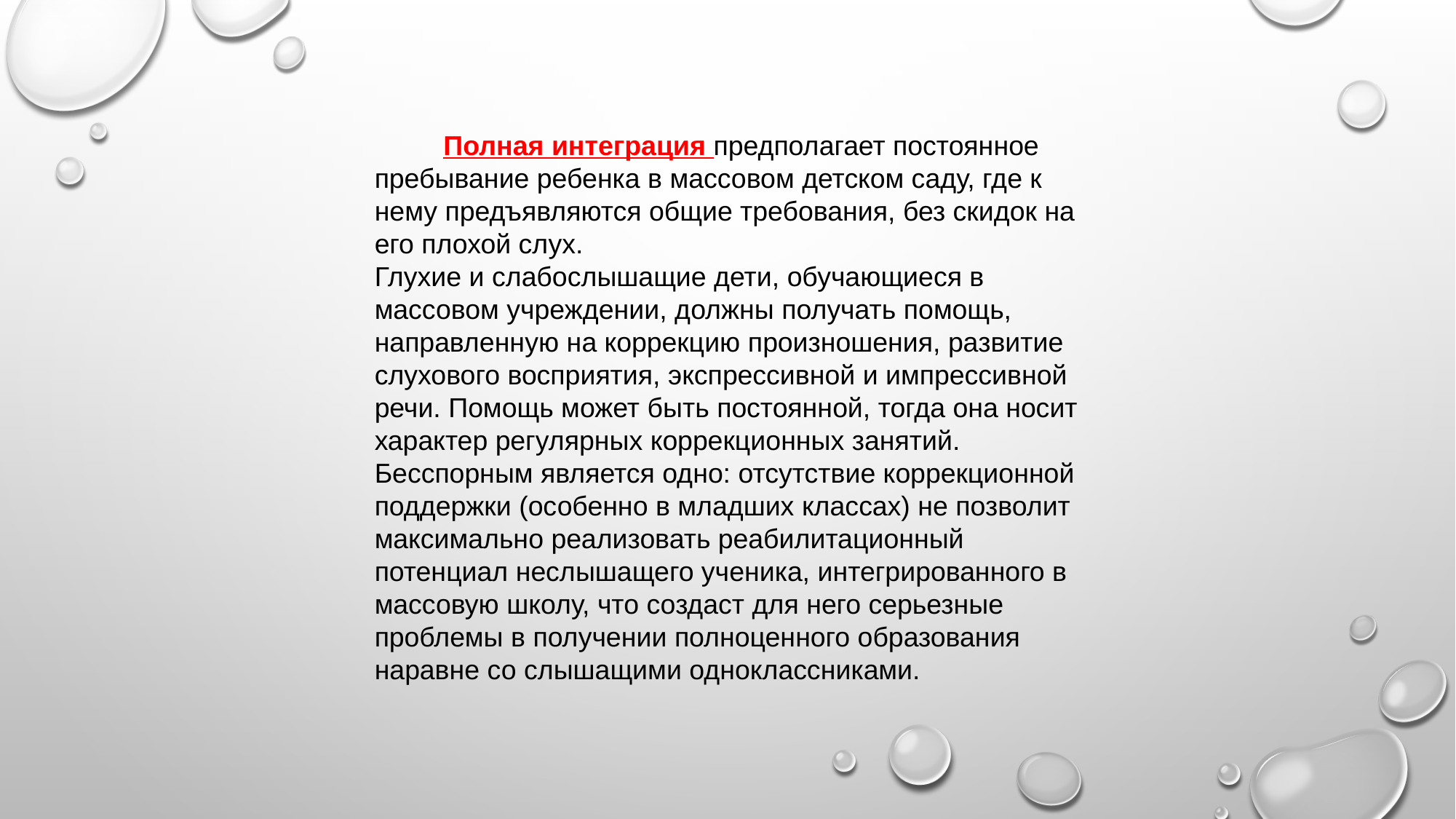

Полная интеграция предполагает постоянное пребывание ребенка в массовом детском саду, где к нему предъявляются общие требования, без скидок на его плохой слух.
Глухие и слабослышащие дети, обучающиеся в массовом учреждении, должны получать помощь, направленную на коррекцию произношения, развитие слухового восприятия, экспрессивной и импрессивной речи. Помощь может быть постоянной, тогда она носит характер регулярных коррекционных занятий. Бесспорным является одно: отсутствие коррекционной поддержки (особенно в младших классах) не позволит максимально реализовать реабилитационный потенциал неслышащего ученика, интегрированного в массовую школу, что создаст для него серьезные проблемы в получении полноценного образования наравне со слышащими одноклассниками.